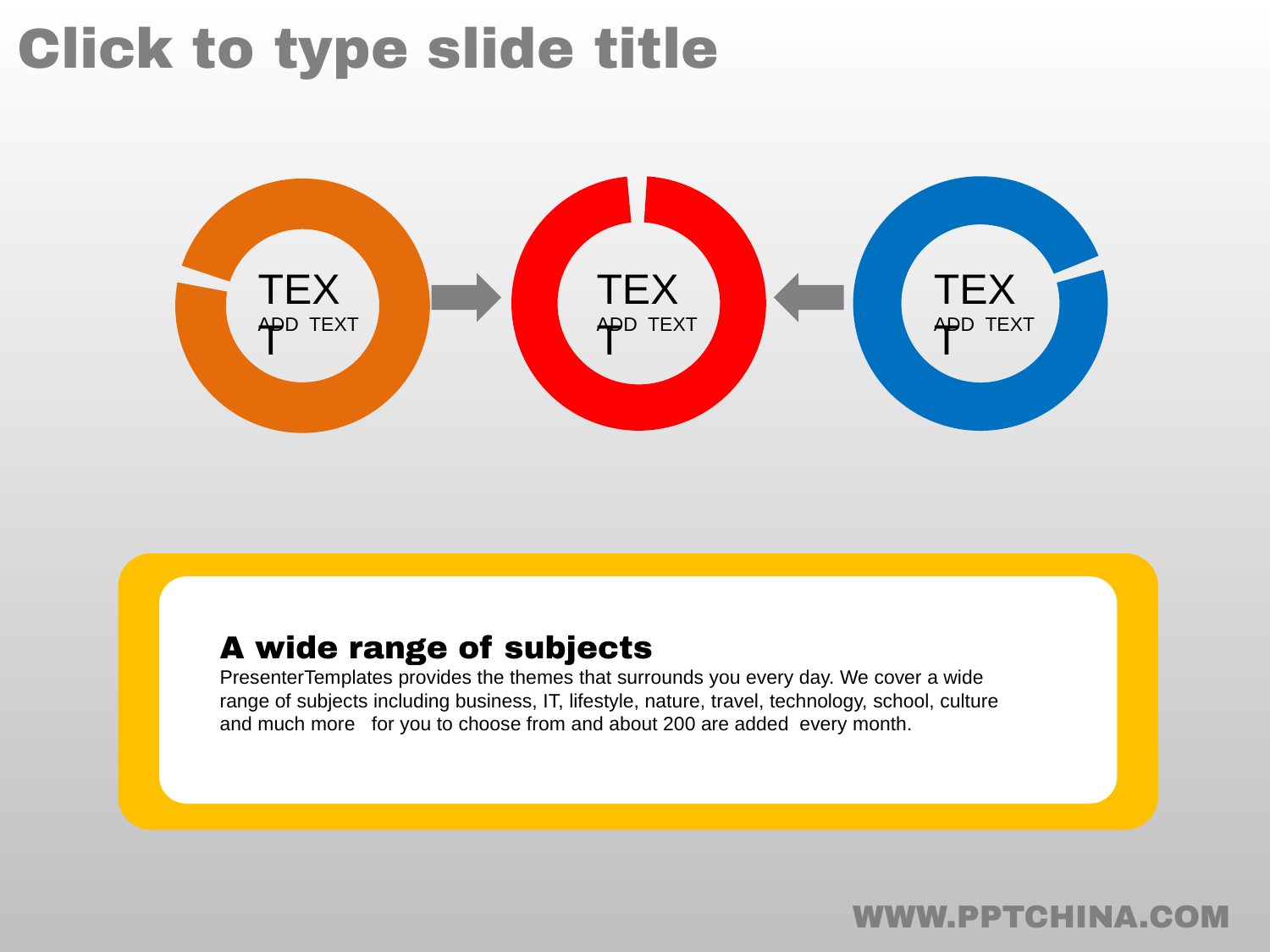

Click to type slide title

TEXT
ADD  TEXT
TEXT
ADD  TEXT
TEXT
ADD  TEXT

A wide range of subjects
PresenterTemplates provides the themes that surrounds you every day. We cover a wide range of subjects including business, IT, lifestyle, nature, travel, technology, school, culture and much more   for you to choose from and about 200 are added  every month.